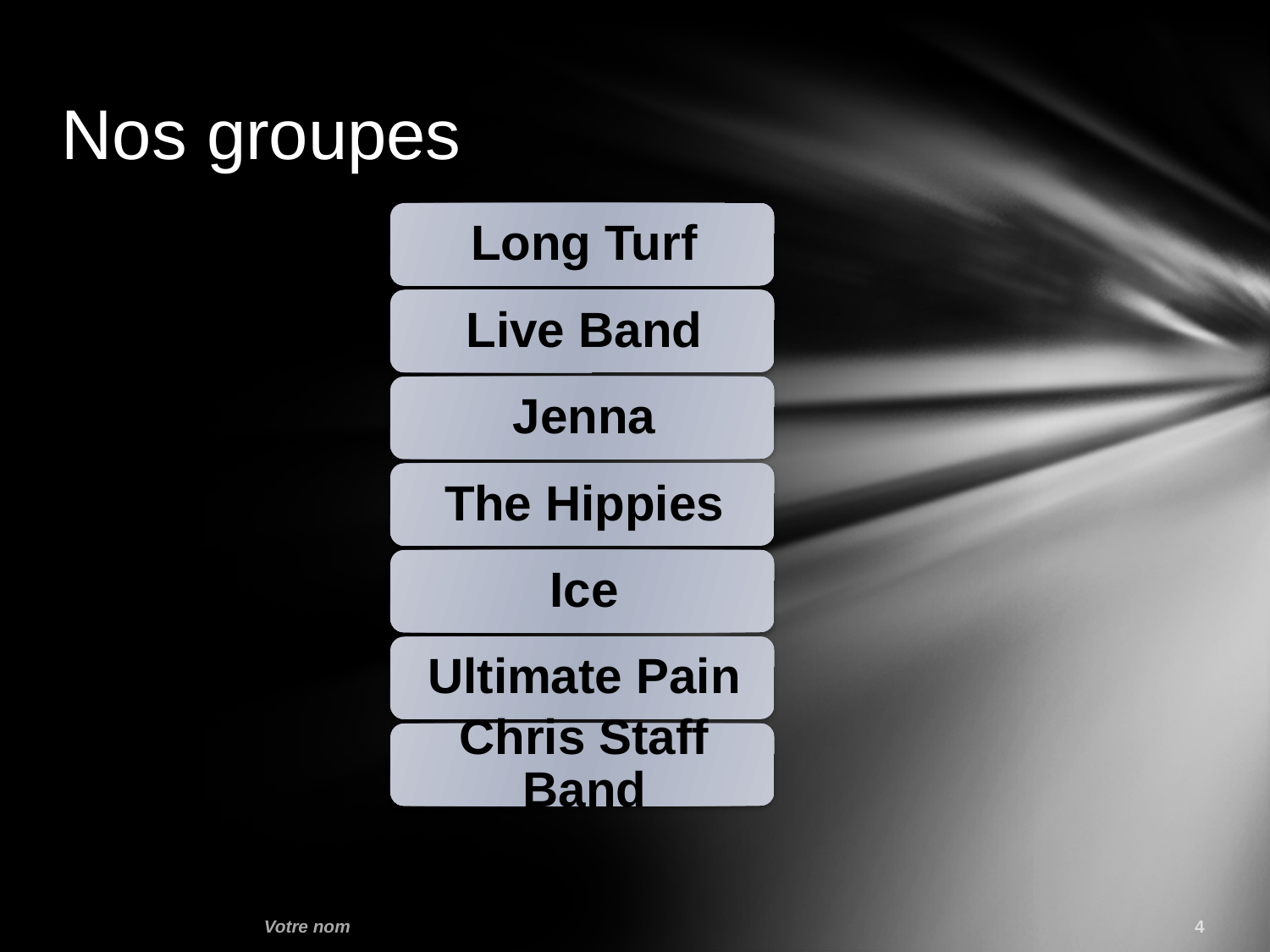

# Nos groupes
Long Turf
Live Band
Jenna
The Hippies
Ice
Ultimate Pain
Chris Staff Band
Votre nom
4